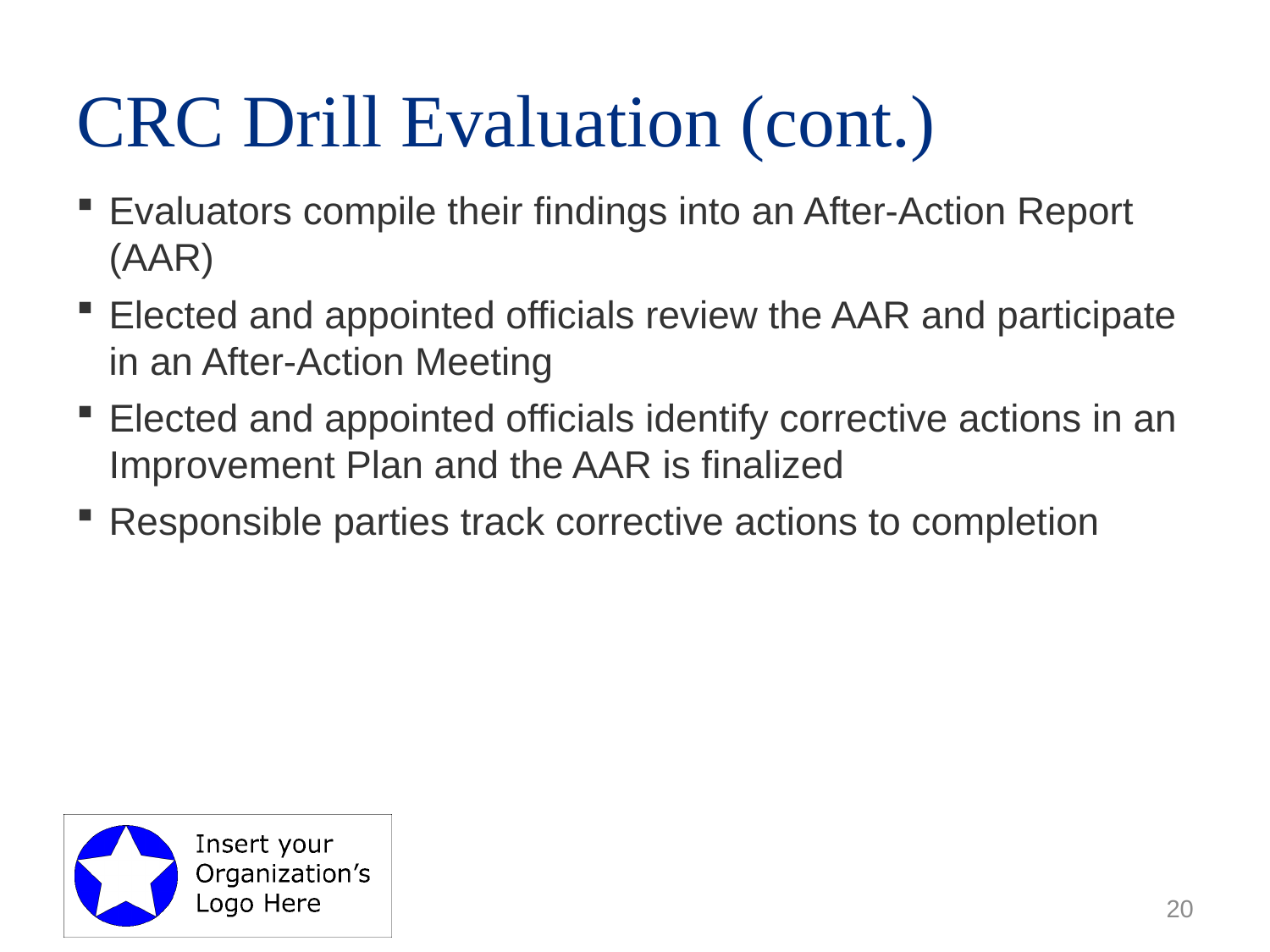

# CRC Drill Evaluation (cont.)
Evaluators compile their findings into an After-Action Report (AAR)
Elected and appointed officials review the AAR and participate in an After-Action Meeting
Elected and appointed officials identify corrective actions in an Improvement Plan and the AAR is finalized
Responsible parties track corrective actions to completion
20